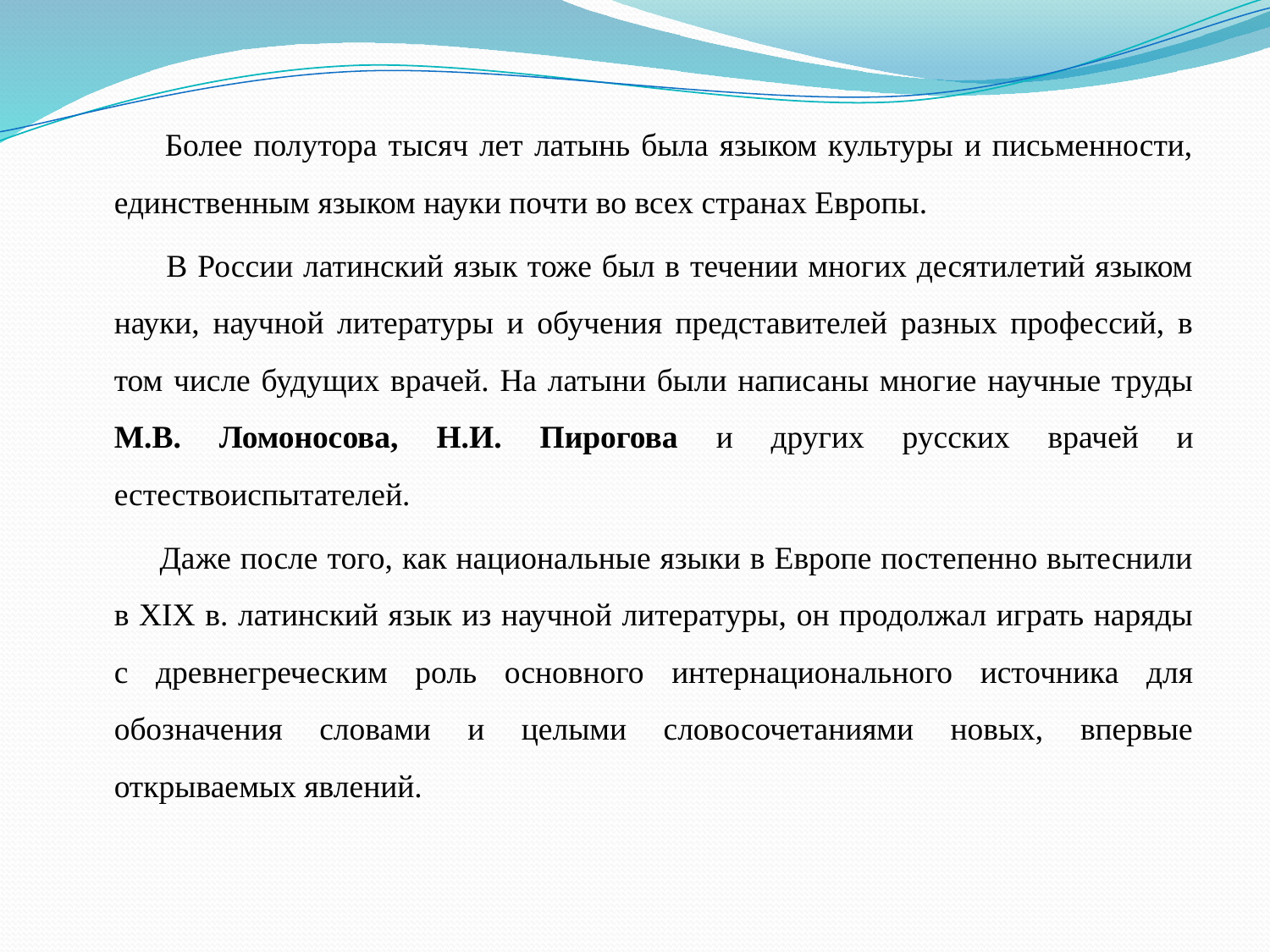

Более полутора тысяч лет латынь была языком культуры и письменности, единственным языком науки почти во всех странах Европы.
         В России латинский язык тоже был в течении многих десятилетий языком науки, научной литературы и обучения представителей разных профессий, в том числе будущих врачей. На латыни были написаны многие научные труды М.В. Ломоносова, Н.И. Пирогова и других русских врачей и естествоиспытателей.
         Даже после того, как национальные языки в Европе постепенно вытеснили в XIX в. латинский язык из научной литературы, он продолжал играть наряды с древнегреческим роль основного интернационального источника для обозначения словами и целыми словосочетаниями новых, впервые открываемых явлений.